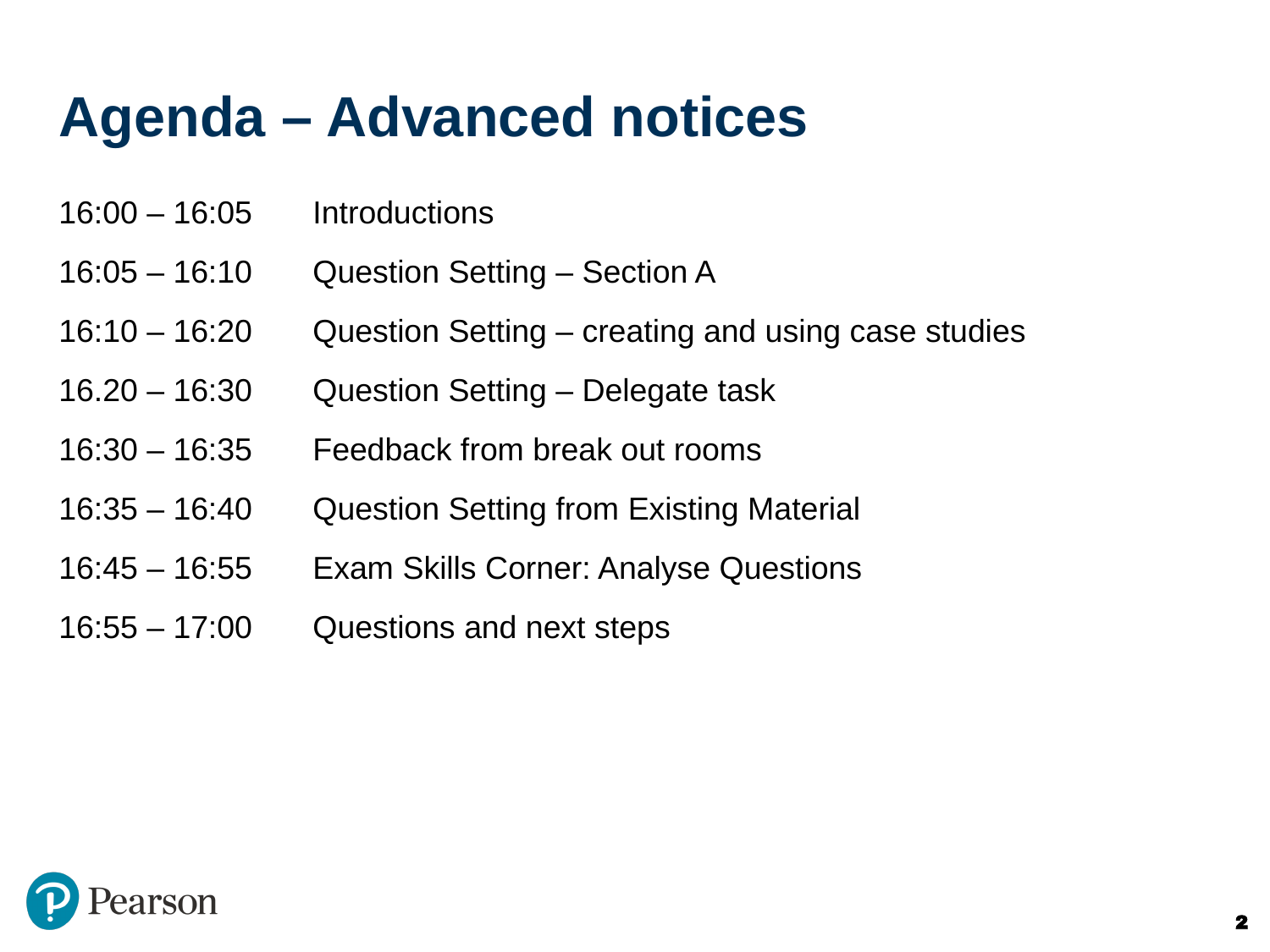

# Agenda – Advanced notices
16:00 – 16:05	Introductions
16:05 – 16:10	Question Setting – Section A
16:10 – 16:20	Question Setting – creating and using case studies
16.20 – 16:30 	Question Setting – Delegate task
16:30 – 16:35	Feedback from break out rooms
16:35 – 16:40	Question Setting from Existing Material
16:45 – 16:55	Exam Skills Corner: Analyse Questions
16:55 – 17:00	Questions and next steps